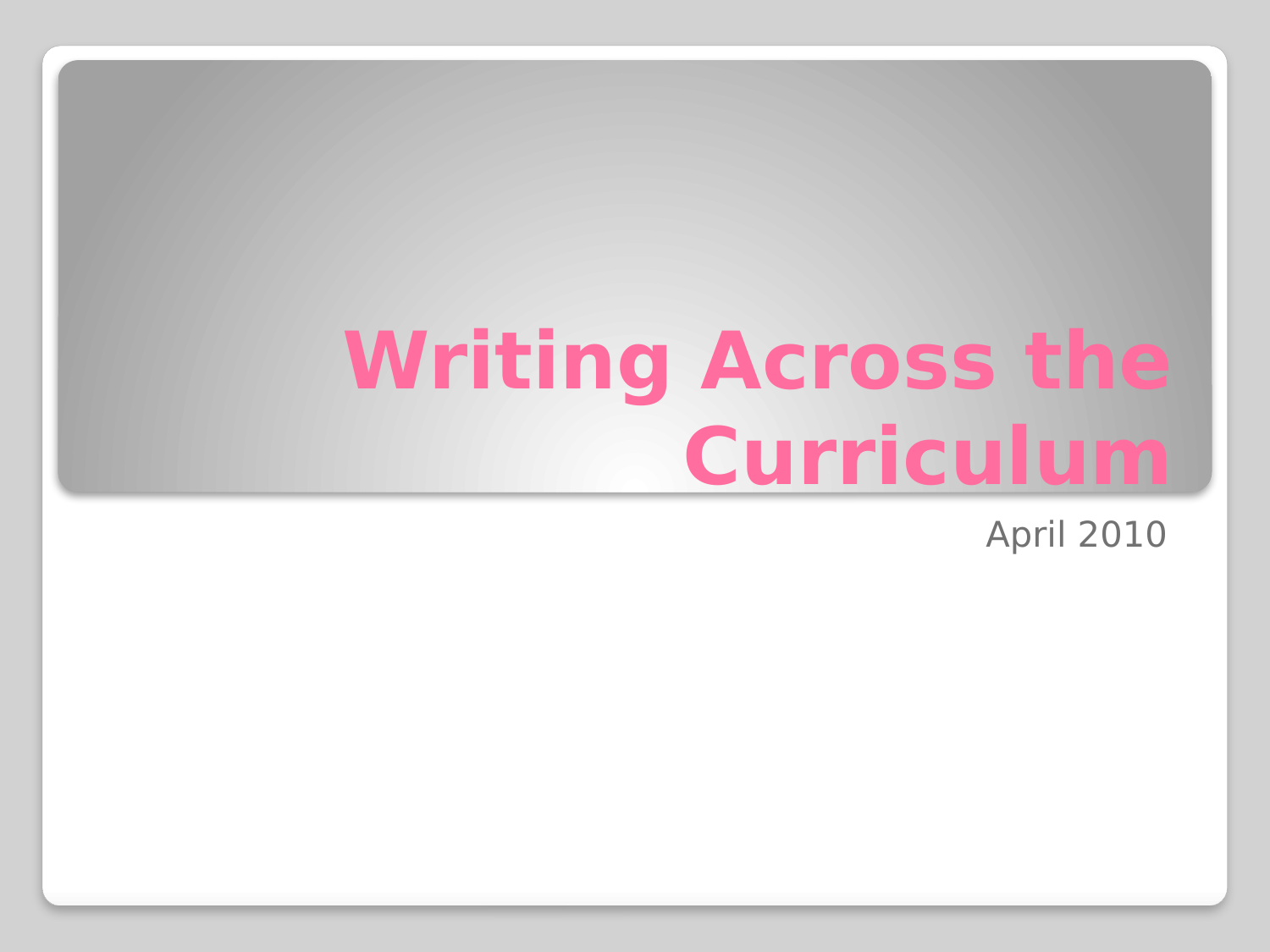

# Writing Across the Curriculum
April 2010